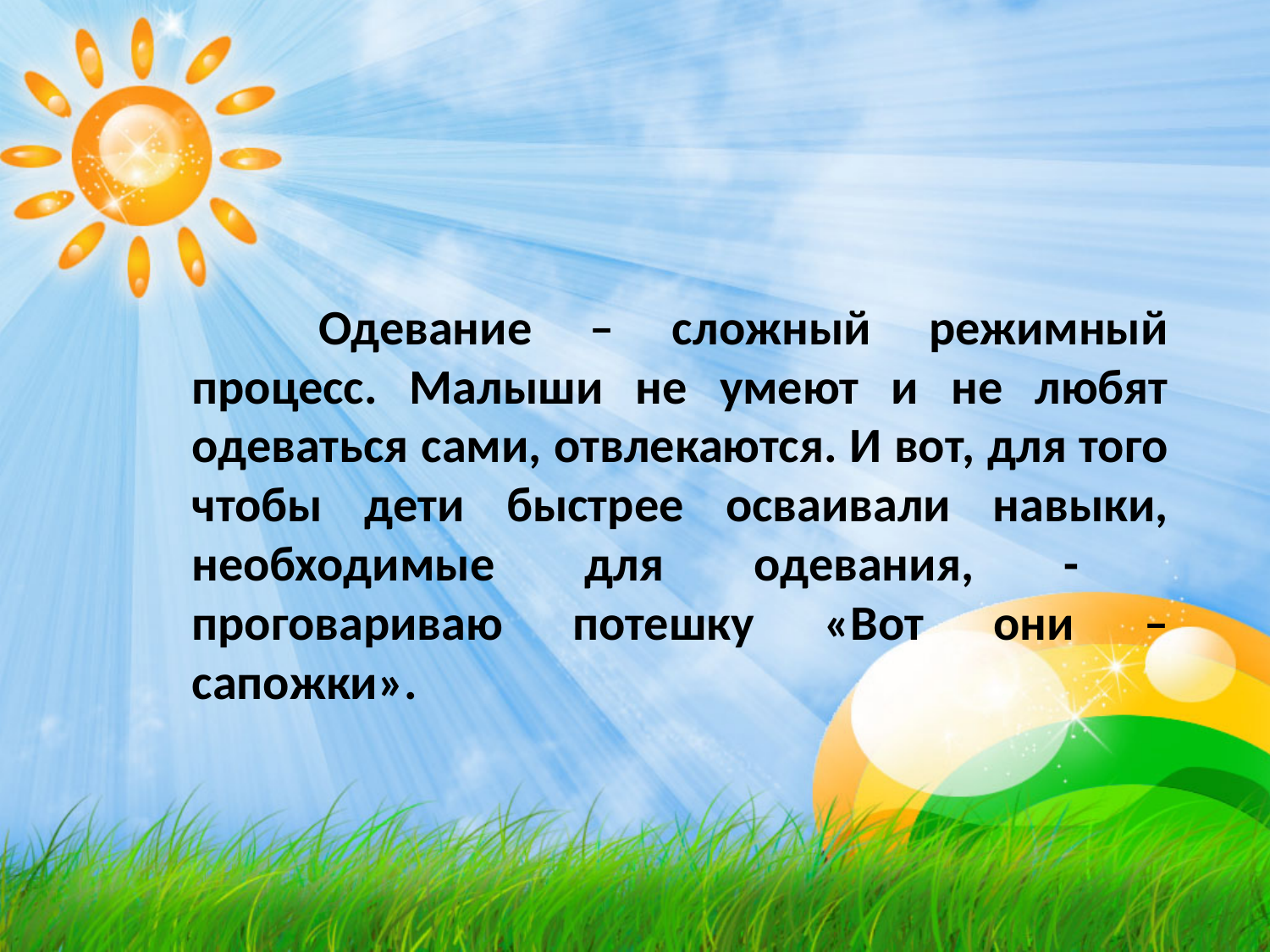

Одевание – сложный режимный процесс. Малыши не умеют и не любят одеваться сами, отвлекаются. И вот, для того чтобы дети быстрее осваивали навыки, необходимые для одевания, -  проговариваю потешку «Вот они – сапожки».